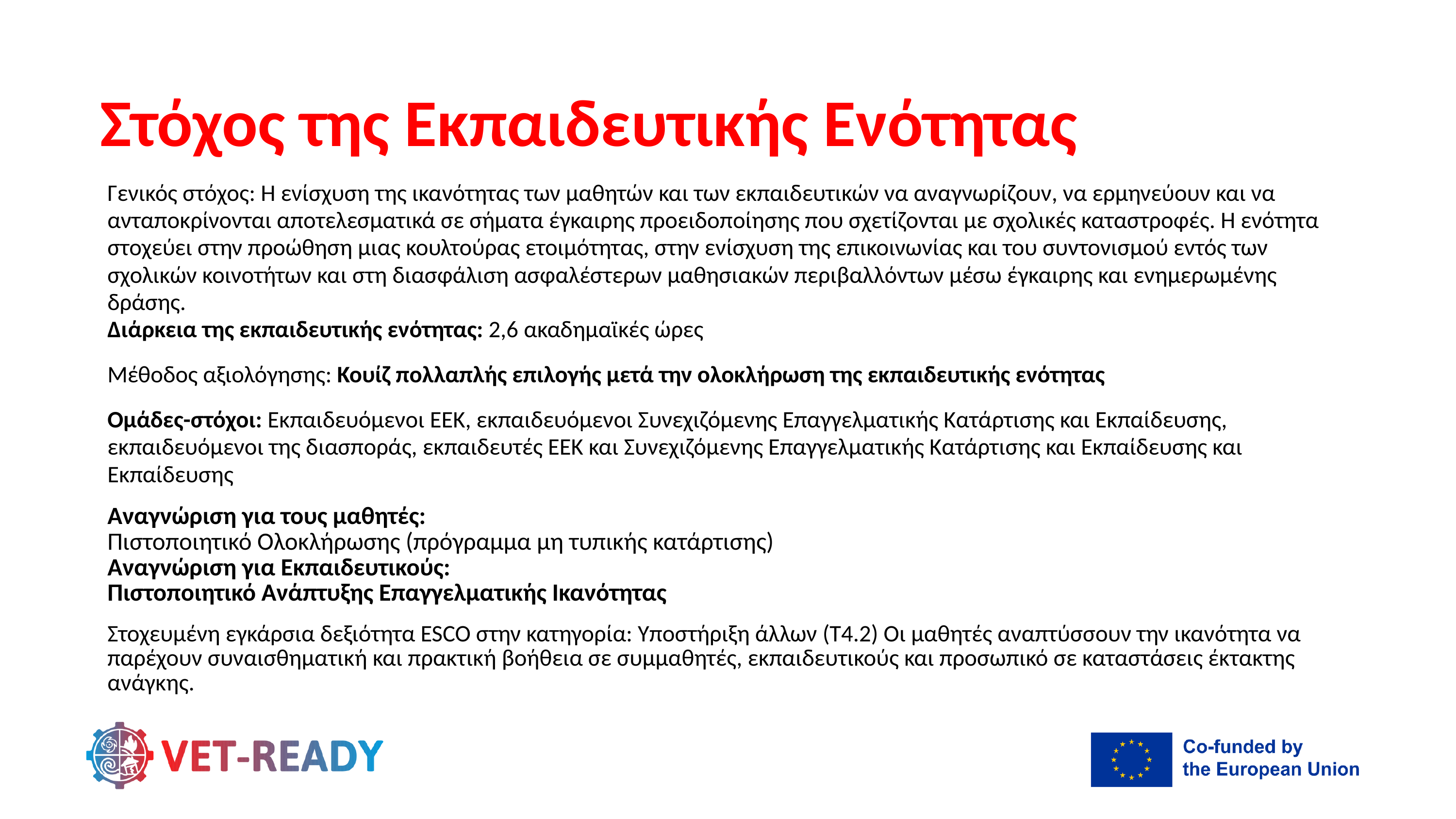

Στόχος της Εκπαιδευτικής Ενότητας
Γενικός στόχος: Η ενίσχυση της ικανότητας των μαθητών και των εκπαιδευτικών να αναγνωρίζουν, να ερμηνεύουν και να ανταποκρίνονται αποτελεσματικά σε σήματα έγκαιρης προειδοποίησης που σχετίζονται με σχολικές καταστροφές. Η ενότητα στοχεύει στην προώθηση μιας κουλτούρας ετοιμότητας, στην ενίσχυση της επικοινωνίας και του συντονισμού εντός των σχολικών κοινοτήτων και στη διασφάλιση ασφαλέστερων μαθησιακών περιβαλλόντων μέσω έγκαιρης και ενημερωμένης δράσης.
Διάρκεια της εκπαιδευτικής ενότητας: 2,6 ακαδημαϊκές ώρες

Μέθοδος αξιολόγησης: Κουίζ πολλαπλής επιλογής μετά την ολοκλήρωση της εκπαιδευτικής ενότητας

Ομάδες-στόχοι: Εκπαιδευόμενοι ΕΕΚ, εκπαιδευόμενοι Συνεχιζόμενης Επαγγελματικής Κατάρτισης και Εκπαίδευσης, εκπαιδευόμενοι της διασποράς, εκπαιδευτές ΕΕΚ και Συνεχιζόμενης Επαγγελματικής Κατάρτισης και Εκπαίδευσης και Εκπαίδευσης

Αναγνώριση για τους μαθητές:
Πιστοποιητικό Ολοκλήρωσης (πρόγραμμα μη τυπικής κατάρτισης)
Αναγνώριση για Εκπαιδευτικούς:
Πιστοποιητικό Ανάπτυξης Επαγγελματικής Ικανότητας

Στοχευμένη εγκάρσια δεξιότητα ESCO στην κατηγορία: Υποστήριξη άλλων (T4.2) Οι μαθητές αναπτύσσουν την ικανότητα να παρέχουν συναισθηματική και πρακτική βοήθεια σε συμμαθητές, εκπαιδευτικούς και προσωπικό σε καταστάσεις έκτακτης ανάγκης.